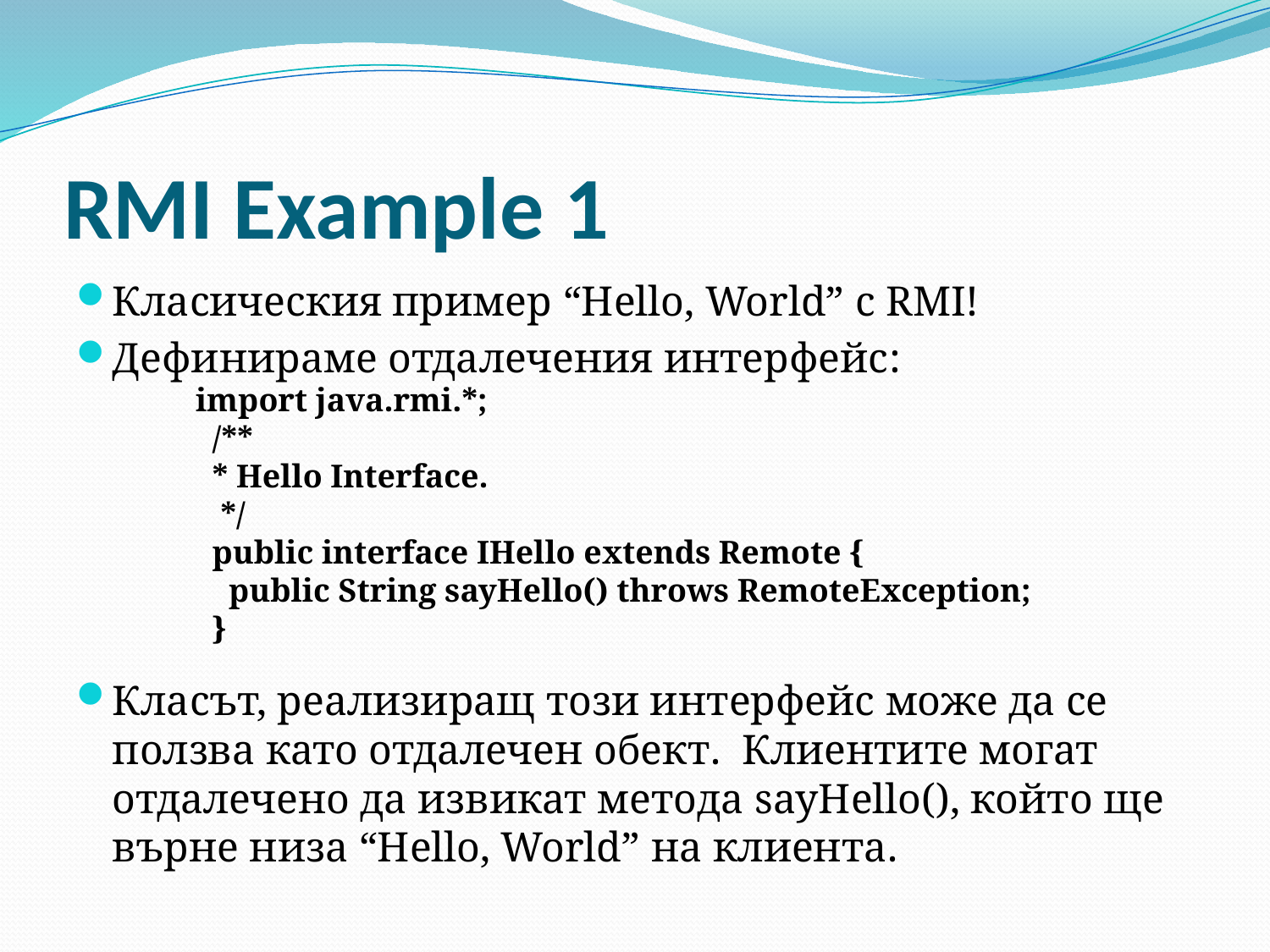

# RMI Example 1
Класическия пример “Hello, World” с RMI!
Дефинираме отдалечения интерфейс:

Класът, реализиращ този интерфейс може да се ползва като отдалечен обект.  Клиентите могат отдалечено да извикат метода sayHello(), който ще върне низа “Hello, World” на клиента.
 import java.rmi.*;
   /**
   * Hello Interface.
    */
   public interface IHello extends Remote {
     public String sayHello() throws RemoteException;
   }